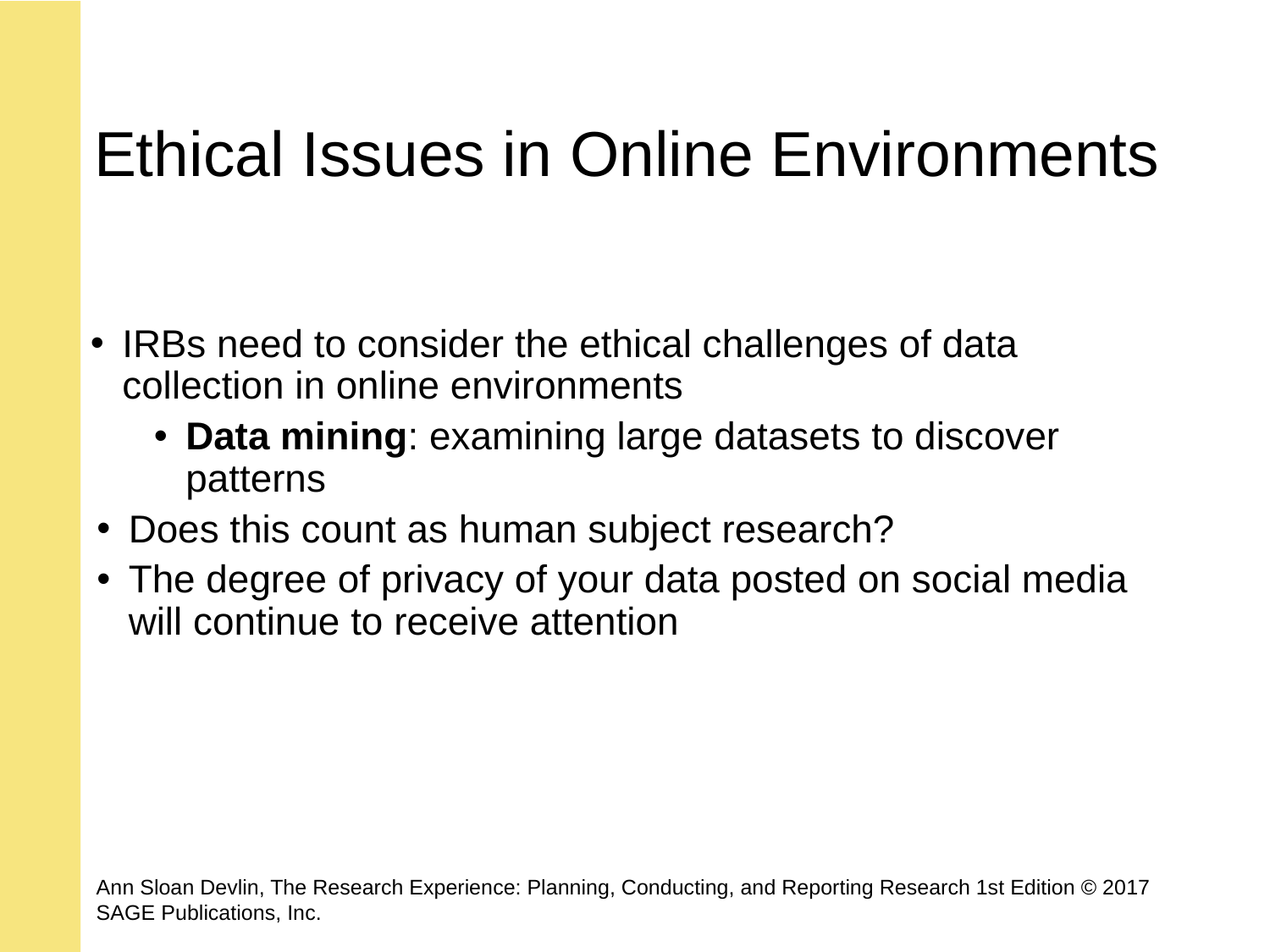

# Ethical Issues in Online Environments
IRBs need to consider the ethical challenges of data collection in online environments
Data mining: examining large datasets to discover patterns
Does this count as human subject research?
The degree of privacy of your data posted on social media will continue to receive attention